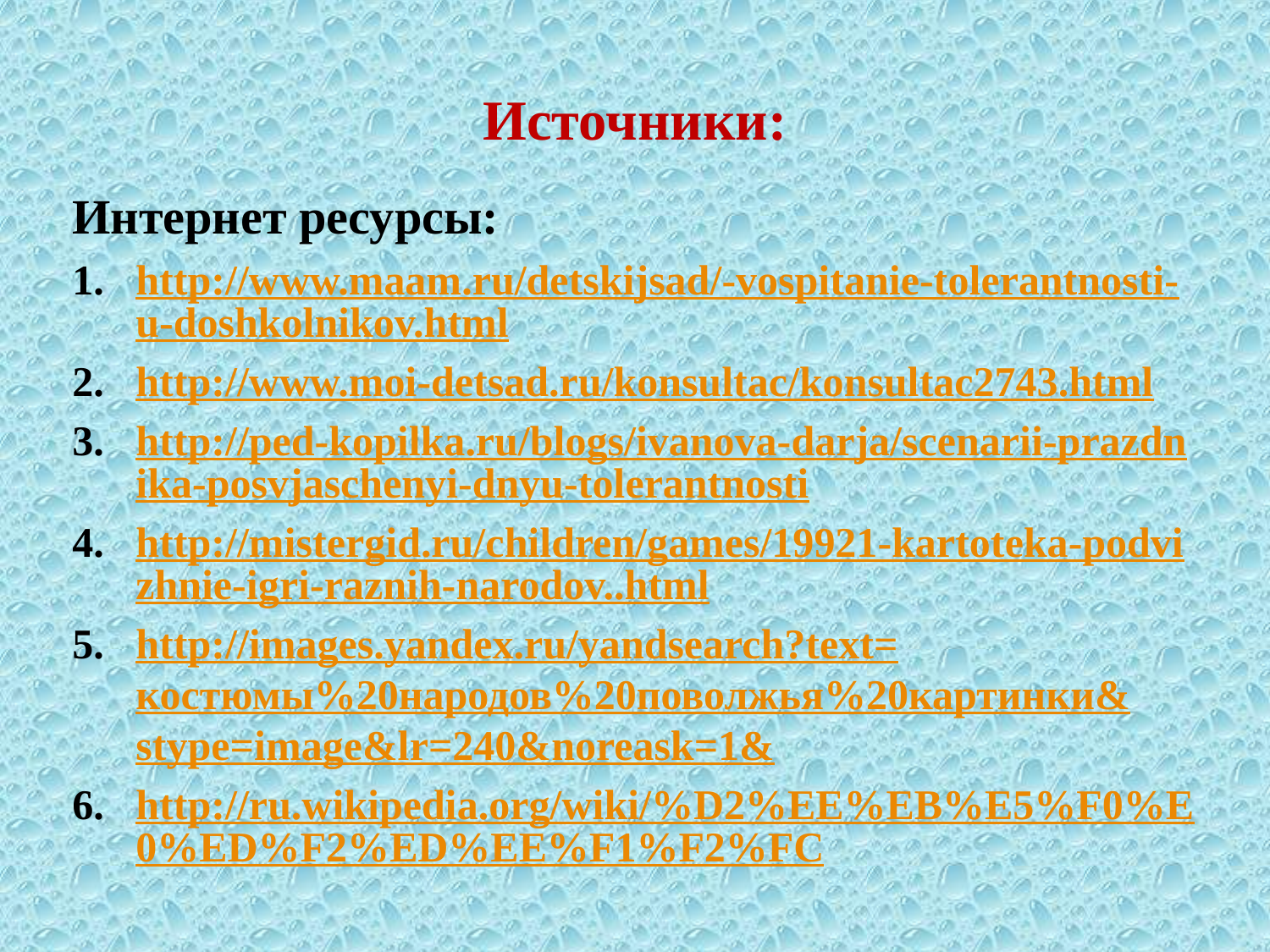

# Источники:
Интернет ресурсы:
http://www.maam.ru/detskijsad/-vospitanie-tolerantnosti-u-doshkolnikov.html
http://www.moi-detsad.ru/konsultac/konsultac2743.html
http://ped-kopilka.ru/blogs/ivanova-darja/scenarii-prazdnika-posvjaschenyi-dnyu-tolerantnosti
http://mistergid.ru/children/games/19921-kartoteka-podvizhnie-igri-raznih-narodov..html
http://images.yandex.ru/yandsearch?text=костюмы%20народов%20поволжья%20картинки&stype=image&lr=240&noreask=1&
http://ru.wikipedia.org/wiki/%D2%EE%EB%E5%F0%E0%ED%F2%ED%EE%F1%F2%FC